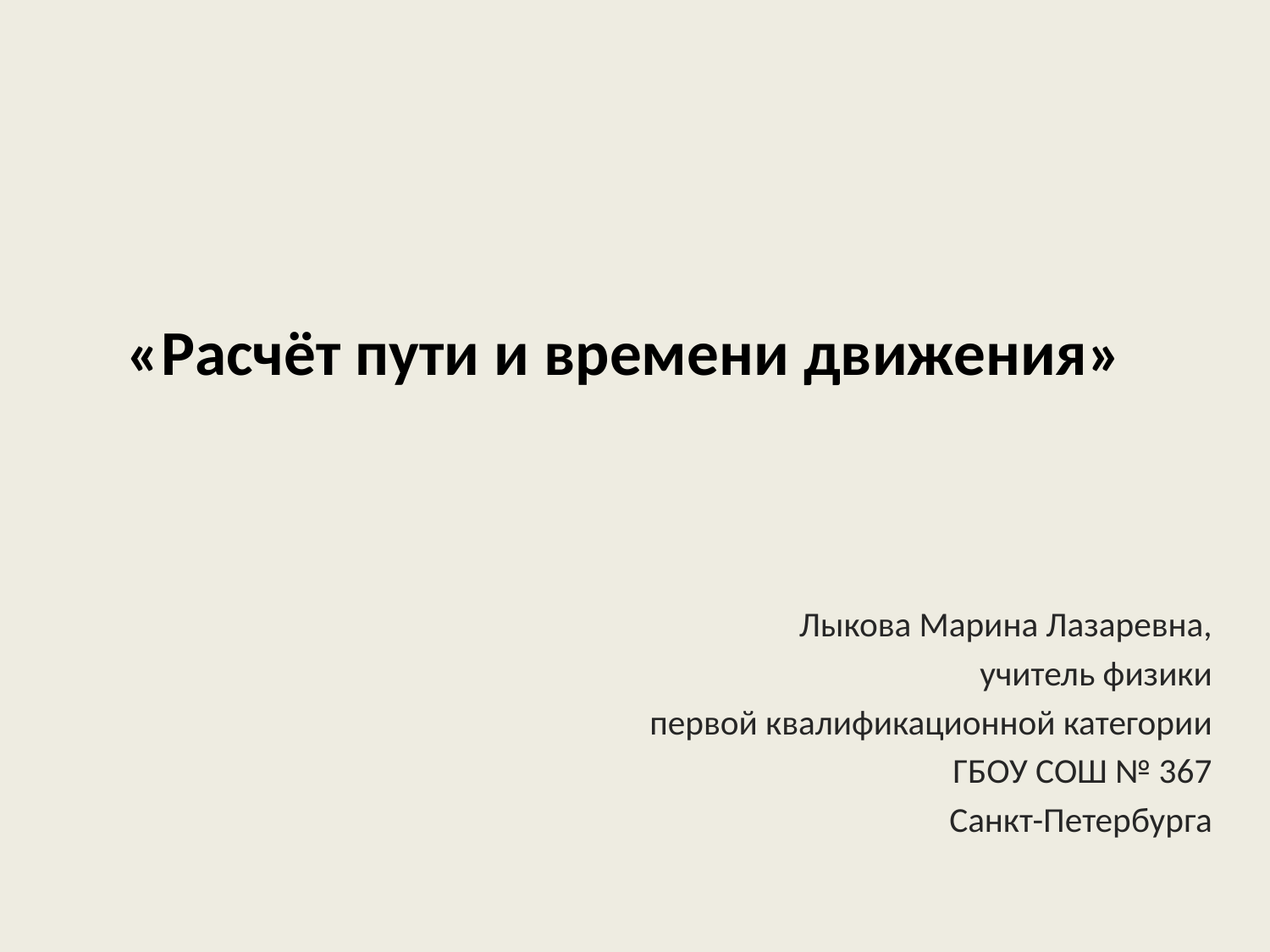

# «Расчёт пути и времени движения»
Лыкова Марина Лазаревна,
учитель физики
первой квалификационной категории
ГБОУ СОШ № 367
Санкт-Петербурга